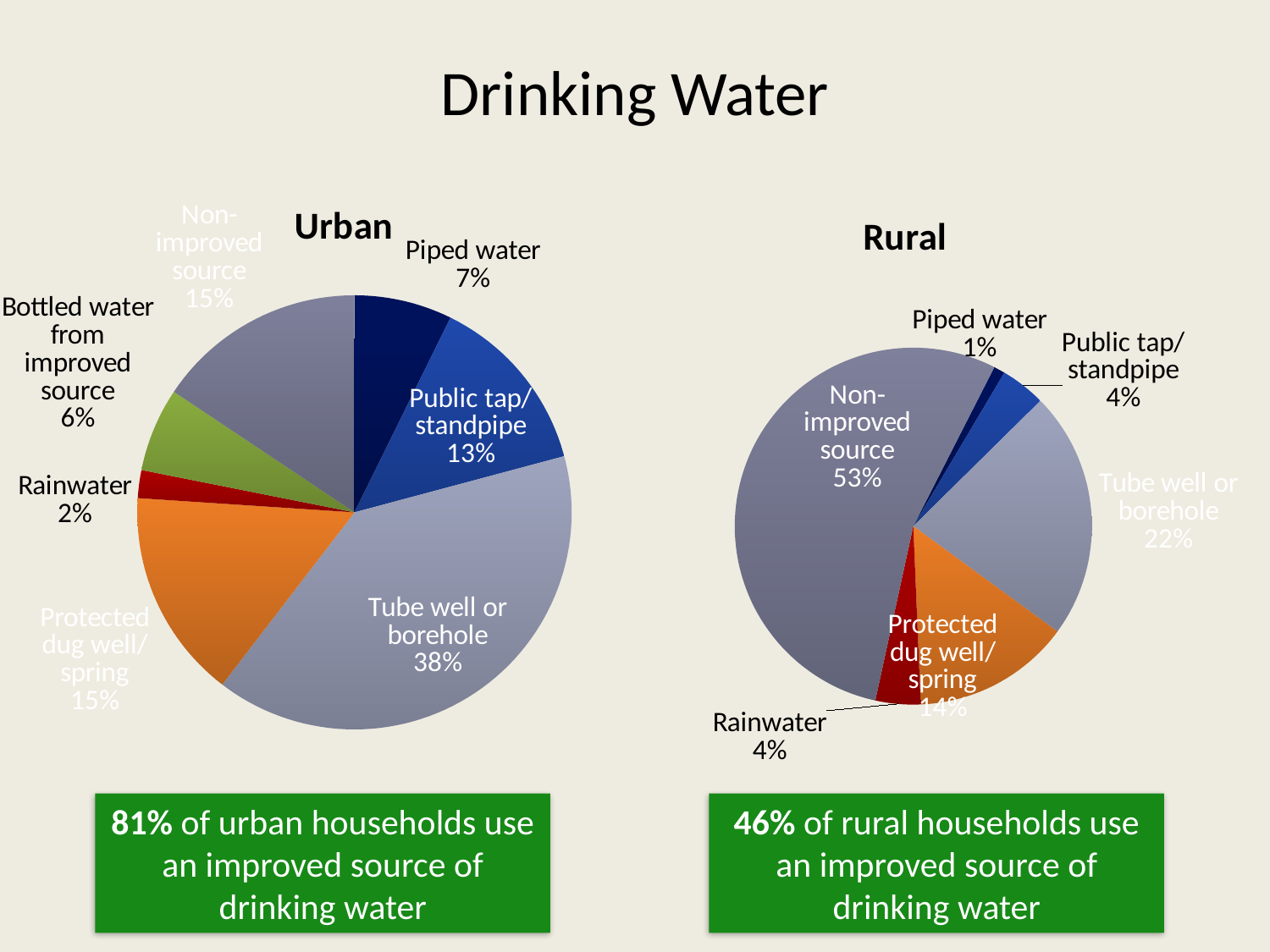

# Drinking Water

### Chart:

| Category | Urban |
|---|---|
| Piped water | 7.0 |
| Public tap/ standpipe | 13.0 |
| Tube well or borehole | 38.0 |
| Protected dug well/ spring | 15.0 |
| Rainwater | 2.0 |
| Bottled water from improved source | 6.0 |
| Non-improved source | 15.0 |

### Chart:

| Category | Rural |
|---|---|
| Piped water | 1.0 |
| Public tap/ standpipe | 4.0 |
| Tube well or borehole | 22.0 |
| Protected dug well/ spring | 14.0 |
| Rainwater | 4.0 |
| Bottled water | 0.0 |
| Non-improved source | 53.0 |
81% of urban households use an improved source of drinking water
46% of rural households use an improved source of drinking water